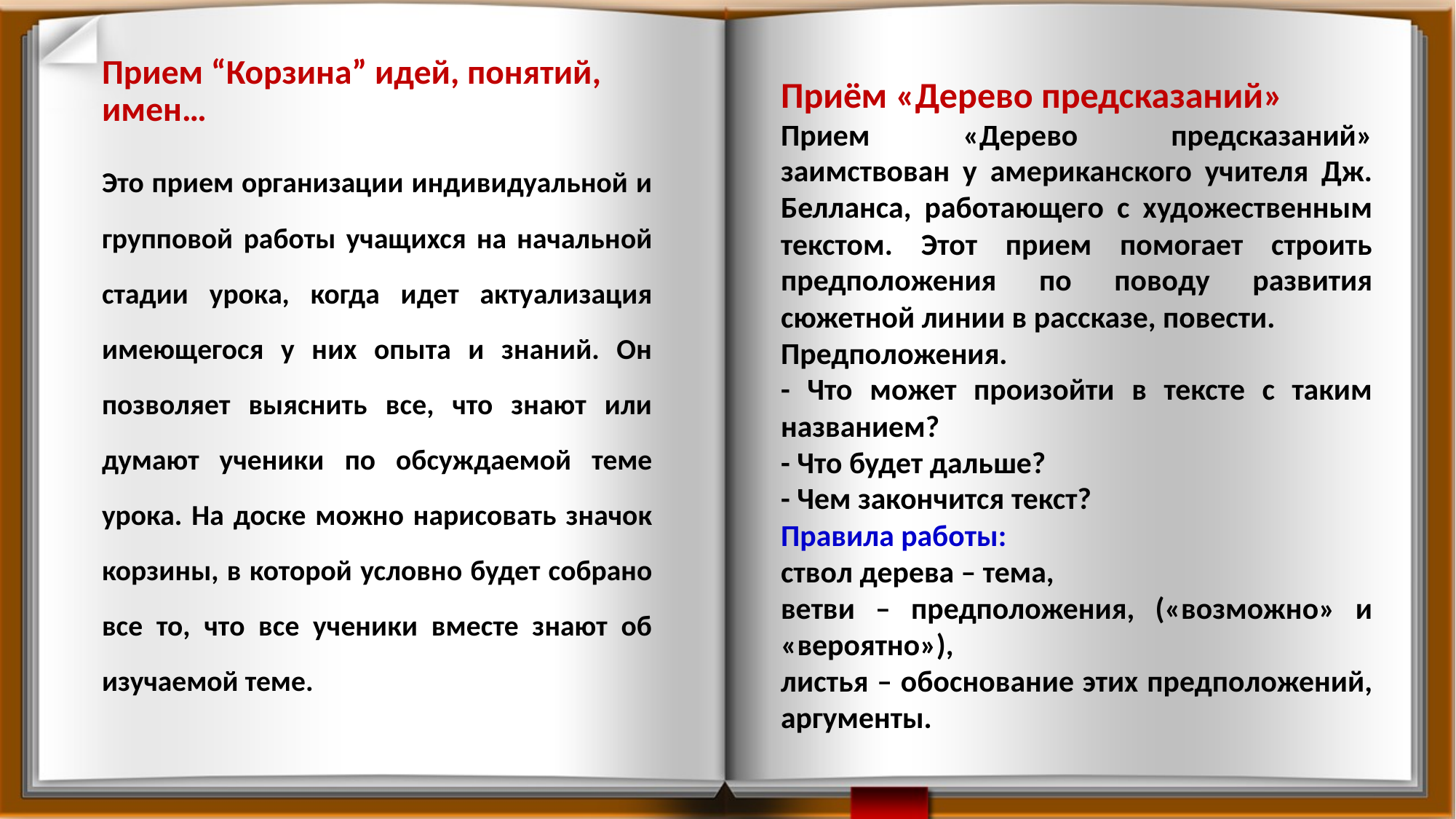

Прием “Корзина” идей, понятий, имен…
Это прием организации индивидуальной и групповой работы учащихся на начальной стадии урока, когда идет актуализация имеющегося у них опыта и знаний. Он позволяет выяснить все, что знают или думают ученики по обсуждаемой теме урока. На доске можно нарисовать значок корзины, в которой условно будет собрано все то, что все ученики вместе знают об изучаемой теме.
Приём «Дерево предсказаний»
Прием «Дерево предсказаний» заимствован у американского учителя Дж. Белланса, работающего с художественным текстом. Этот прием помогает строить предположения по поводу развития сюжетной линии в рассказе, повести.
Предположения.
- Что может произойти в тексте с таким названием?
- Что будет дальше?
- Чем закончится текст?
Правила работы:
ствол дерева – тема,
ветви – предположения, («возможно» и «вероятно»),
листья – обоснование этих предположений, аргументы.